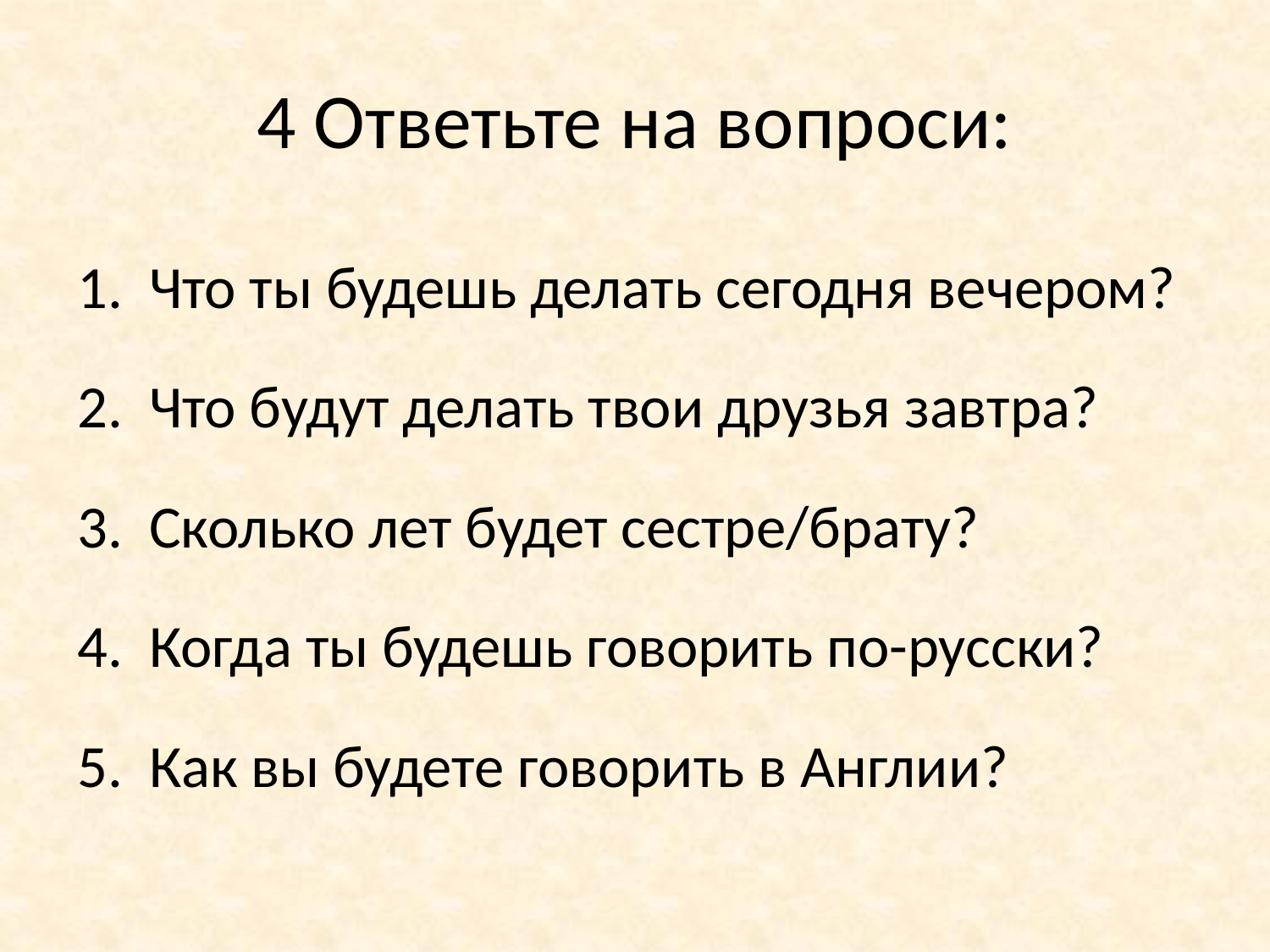

# 4 Ответьте на вопроси:
Что ты будешь делать сегодня вечером?
Что будут делать твои друзья завтра?
Сколько лет будет сестре/брату?
Когда ты будешь говорить по-русски?
Как вы будете говорить в Англии?